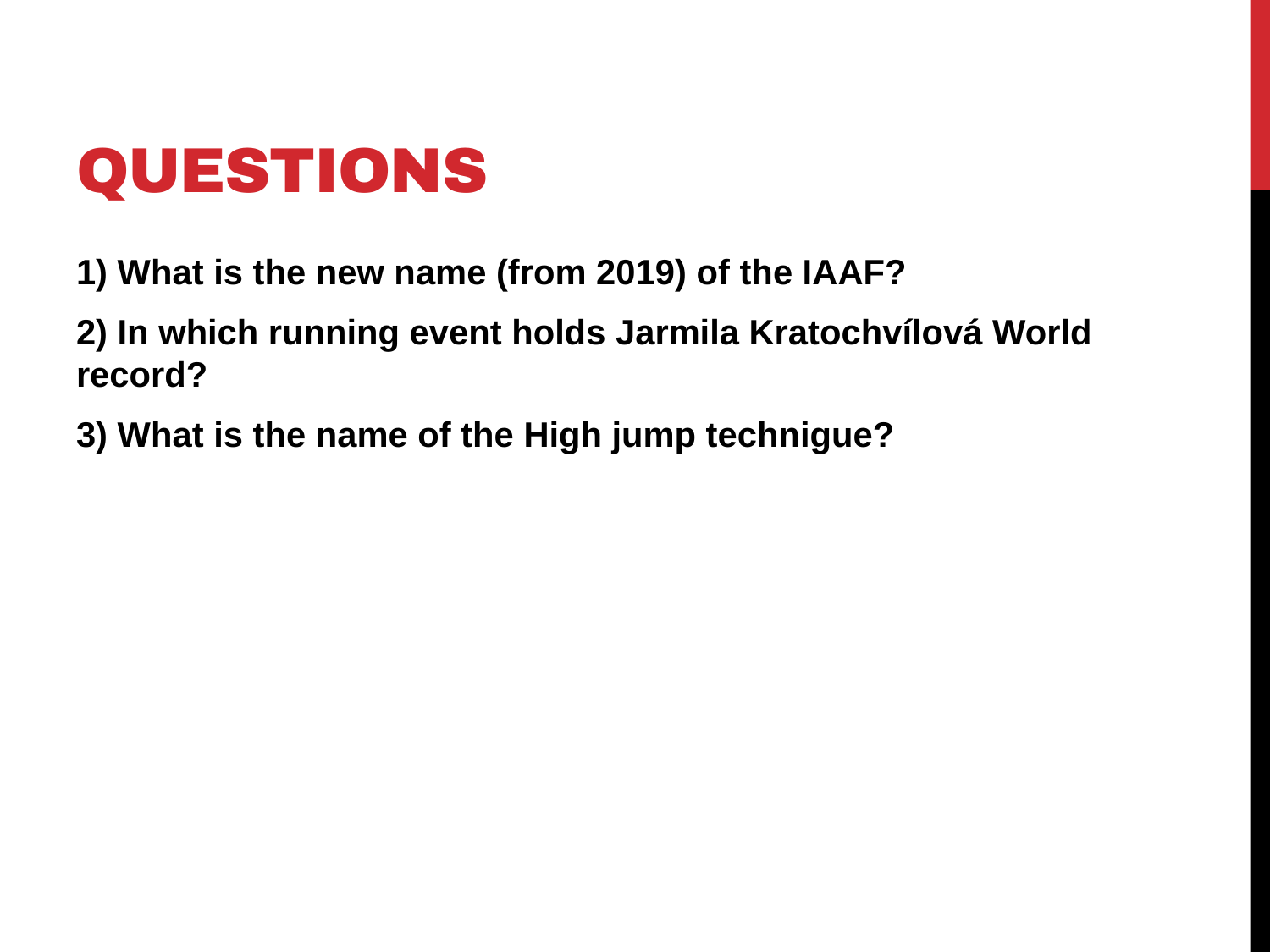

# Questions
1) What is the new name (from 2019) of the IAAF?
2) In which running event holds Jarmila Kratochvílová World record?
3) What is the name of the High jump technigue?